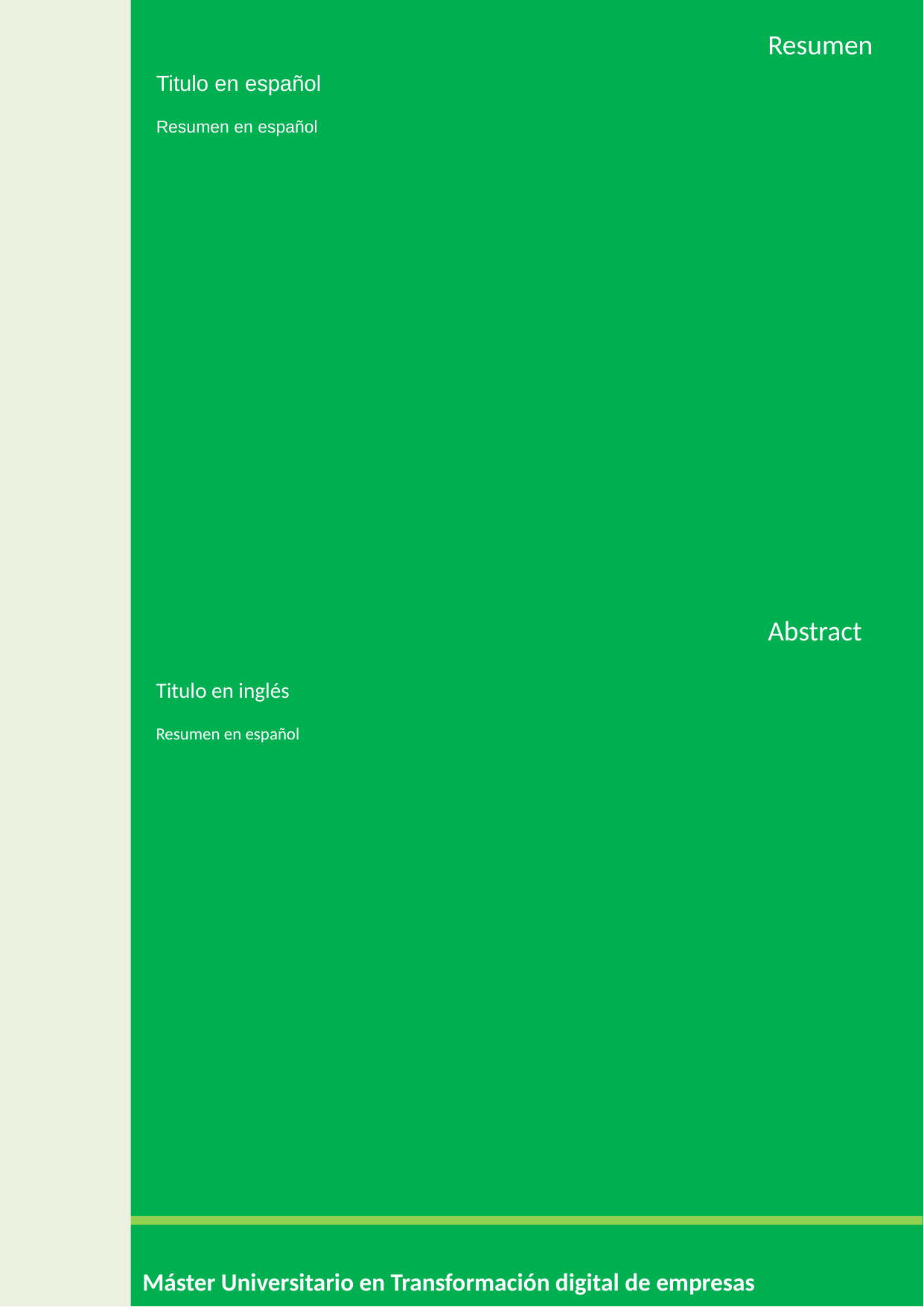

Titulo en español
Resumen en español
Titulo en inglés
Resumen en español